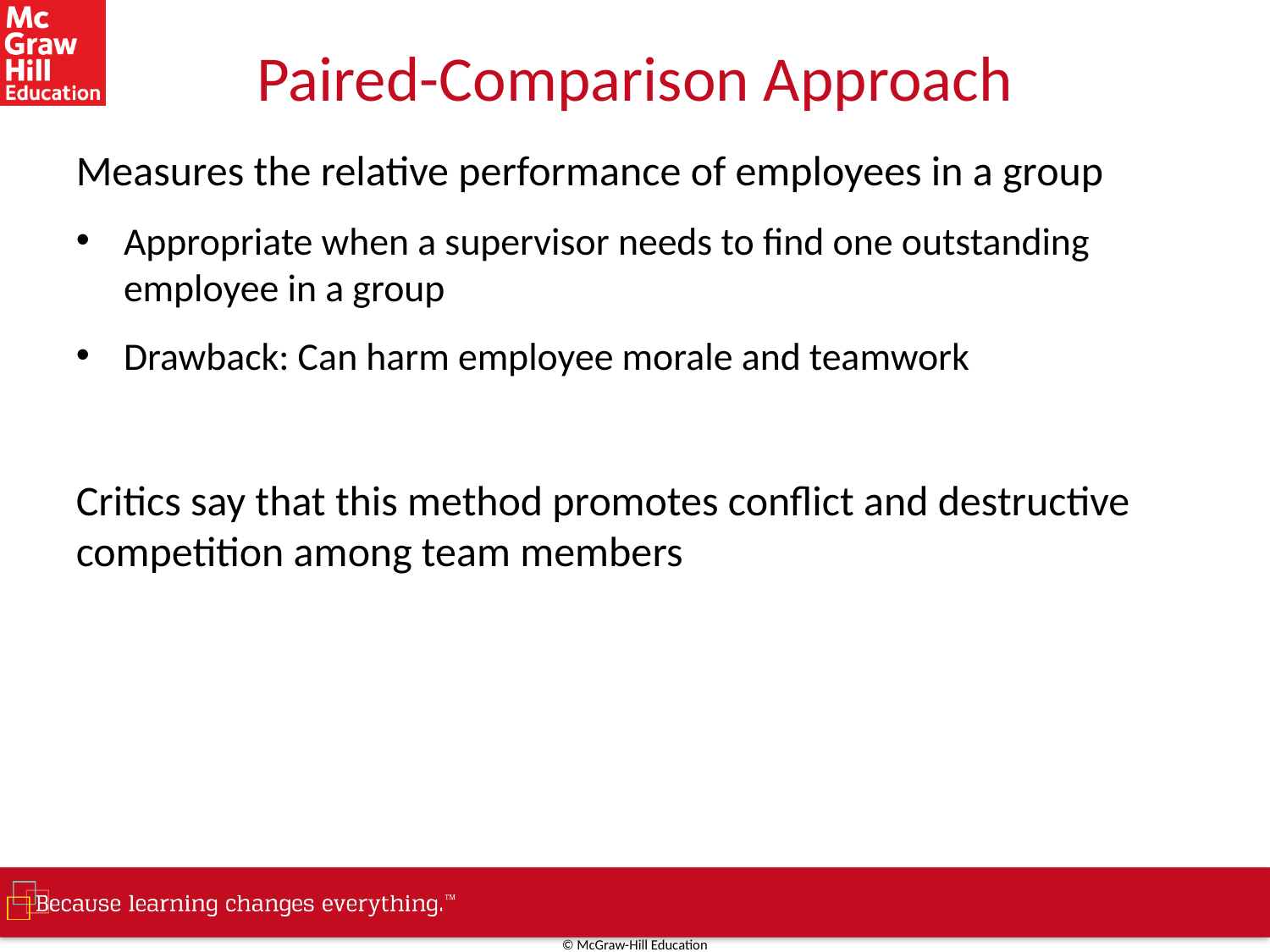

# Paired-Comparison Approach
Measures the relative performance of employees in a group
Appropriate when a supervisor needs to find one outstanding employee in a group
Drawback: Can harm employee morale and teamwork

Critics say that this method promotes conflict and destructive competition among team members